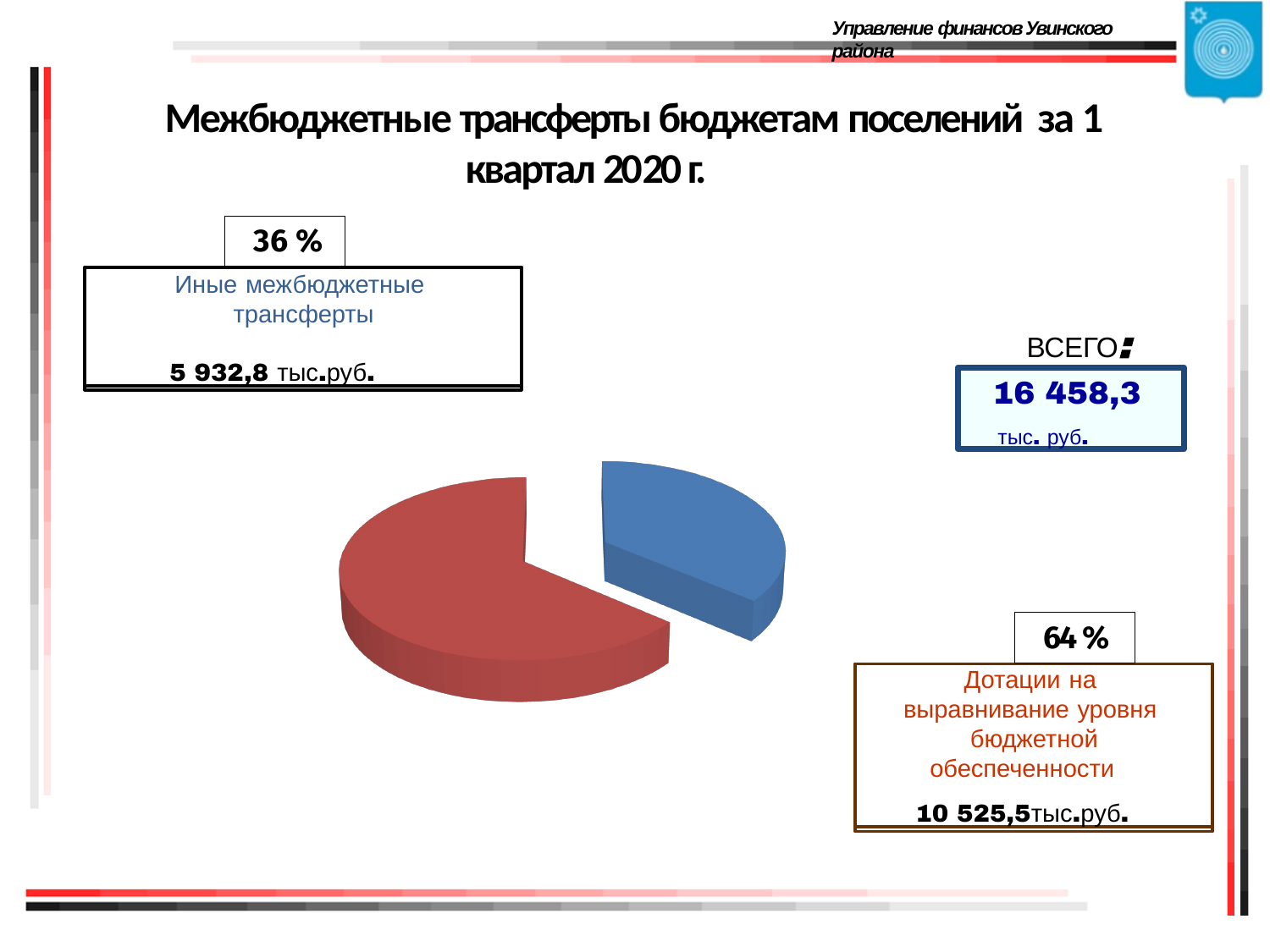

Управление финансов Увинского района

# Межбюджетные трансферты бюджетам поселений  за 1 квартал 2020 г.

36 %

Иные межбюджетные  трансферты
5 932,8 тыс.руб.
ВСЕГО:
16 458,3
тыс. руб.

[unsupported chart]

64 %

Дотации на  выравнивание уровня  бюджетной
обеспеченности
10 525,5тыс.руб.